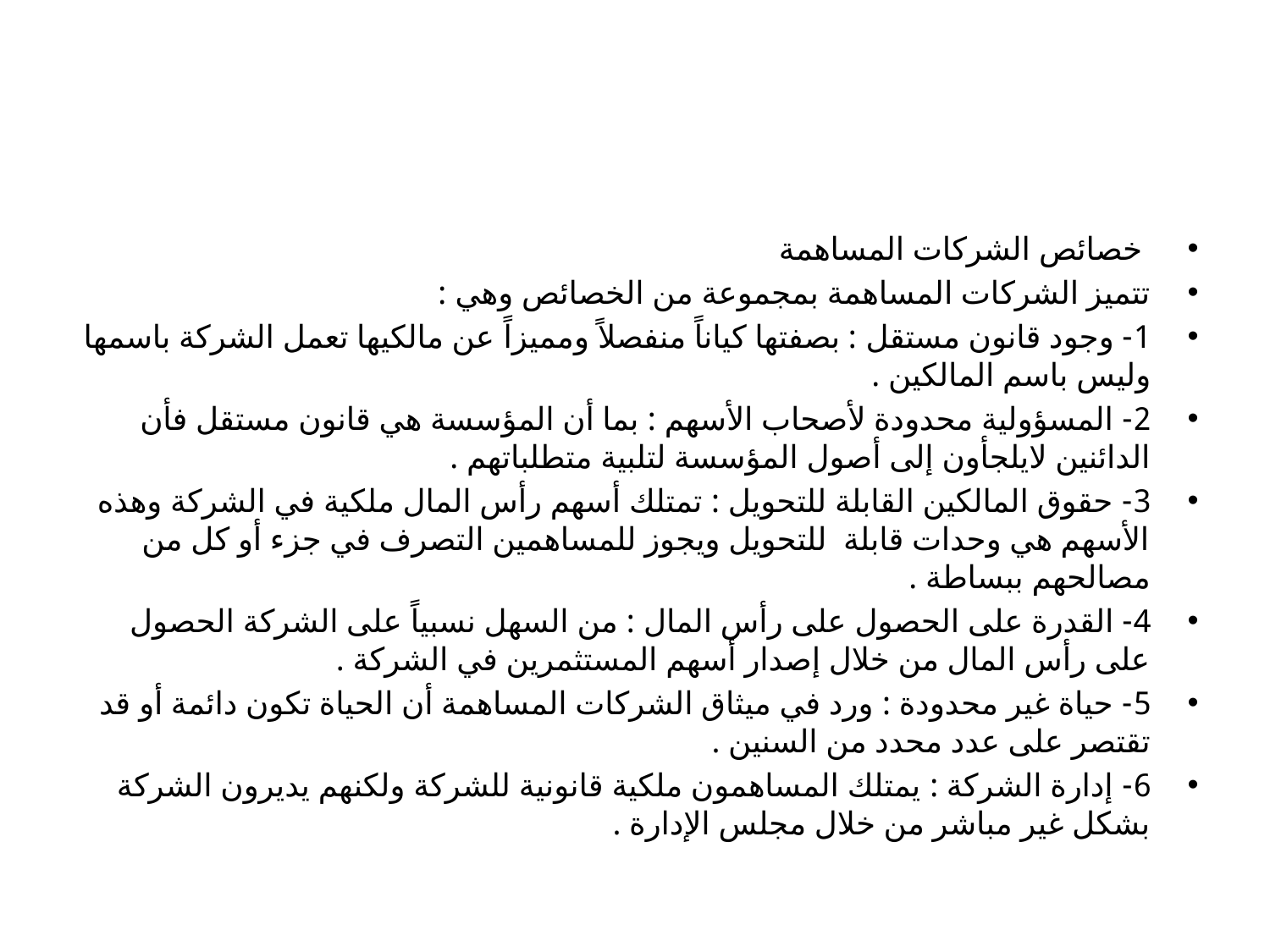

#
 خصائص الشركات المساهمة
تتميز الشركات المساهمة بمجموعة من الخصائص وهي :
1- وجود قانون مستقل : بصفتها كياناً منفصلاً ومميزاً عن مالكيها تعمل الشركة باسمها وليس باسم المالكين .
2- المسؤولية محدودة لأصحاب الأسهم : بما أن المؤسسة هي قانون مستقل فأن الدائنين لايلجأون إلى أصول المؤسسة لتلبية متطلباتهم .
3- حقوق المالكين القابلة للتحويل : تمتلك أسهم رأس المال ملكية في الشركة وهذه الأسهم هي وحدات قابلة  للتحويل ويجوز للمساهمين التصرف في جزء أو كل من مصالحهم ببساطة .
4- القدرة على الحصول على رأس المال : من السهل نسبياً على الشركة الحصول على رأس المال من خلال إصدار أسهم المستثمرين في الشركة .
5- حياة غير محدودة : ورد في ميثاق الشركات المساهمة أن الحياة تكون دائمة أو قد تقتصر على عدد محدد من السنين .
6- إدارة الشركة : يمتلك المساهمون ملكية قانونية للشركة ولكنهم يديرون الشركة بشكل غير مباشر من خلال مجلس الإدارة .